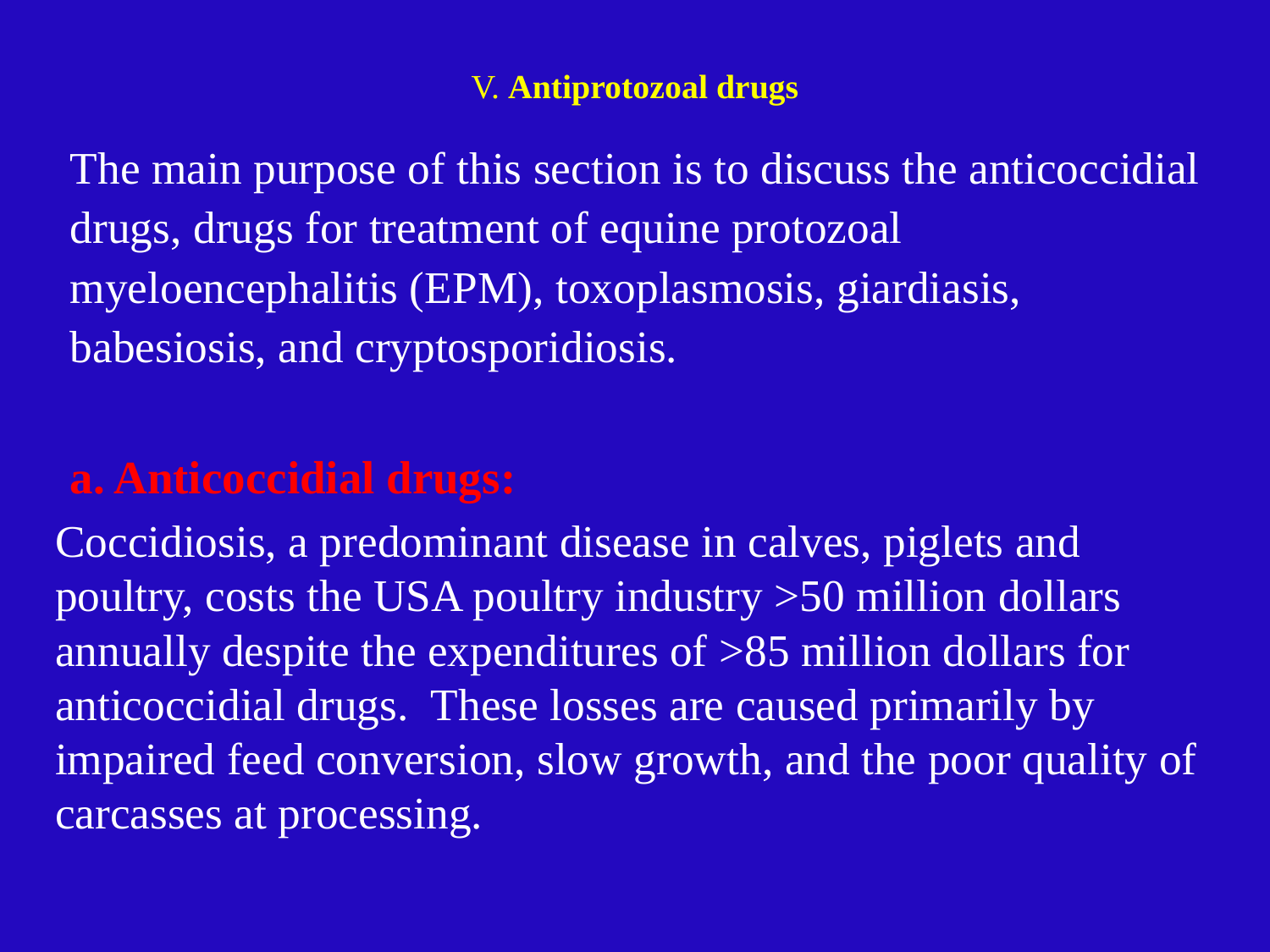

# V. Antiprotozoal drugs
The main purpose of this section is to discuss the anticoccidial drugs, drugs for treatment of equine protozoal myeloencephalitis (EPM), toxoplasmosis, giardiasis, babesiosis, and cryptosporidiosis.

a. Anticoccidial drugs:
Coccidiosis, a predominant disease in calves, piglets and poultry, costs the USA poultry industry >50 million dollars annually despite the expenditures of >85 million dollars for anticoccidial drugs.  These losses are caused primarily by impaired feed conversion, slow growth, and the poor quality of carcasses at processing.